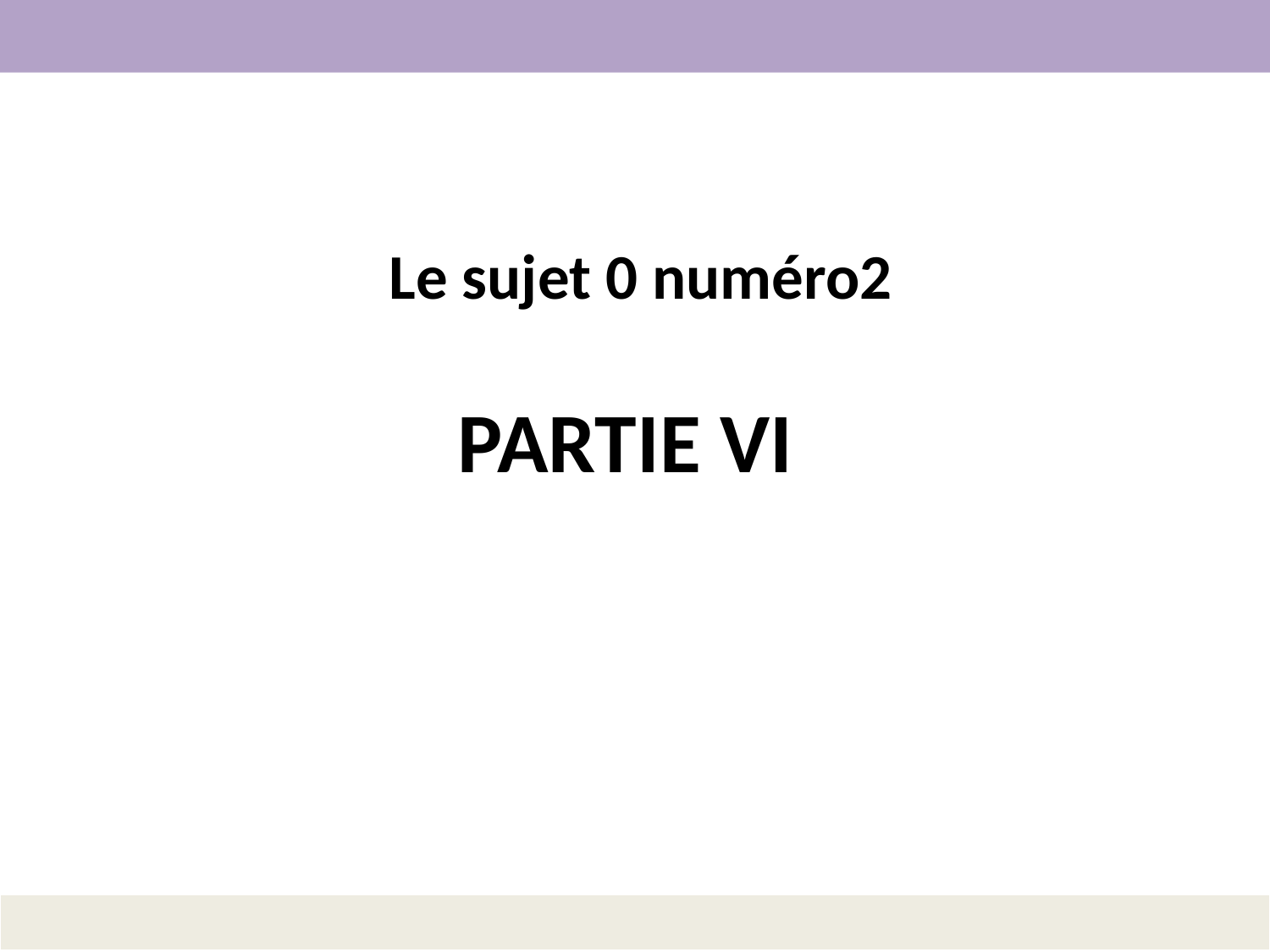

Le sujet 0 numéro2

PARTIE VI

|  |
| --- |